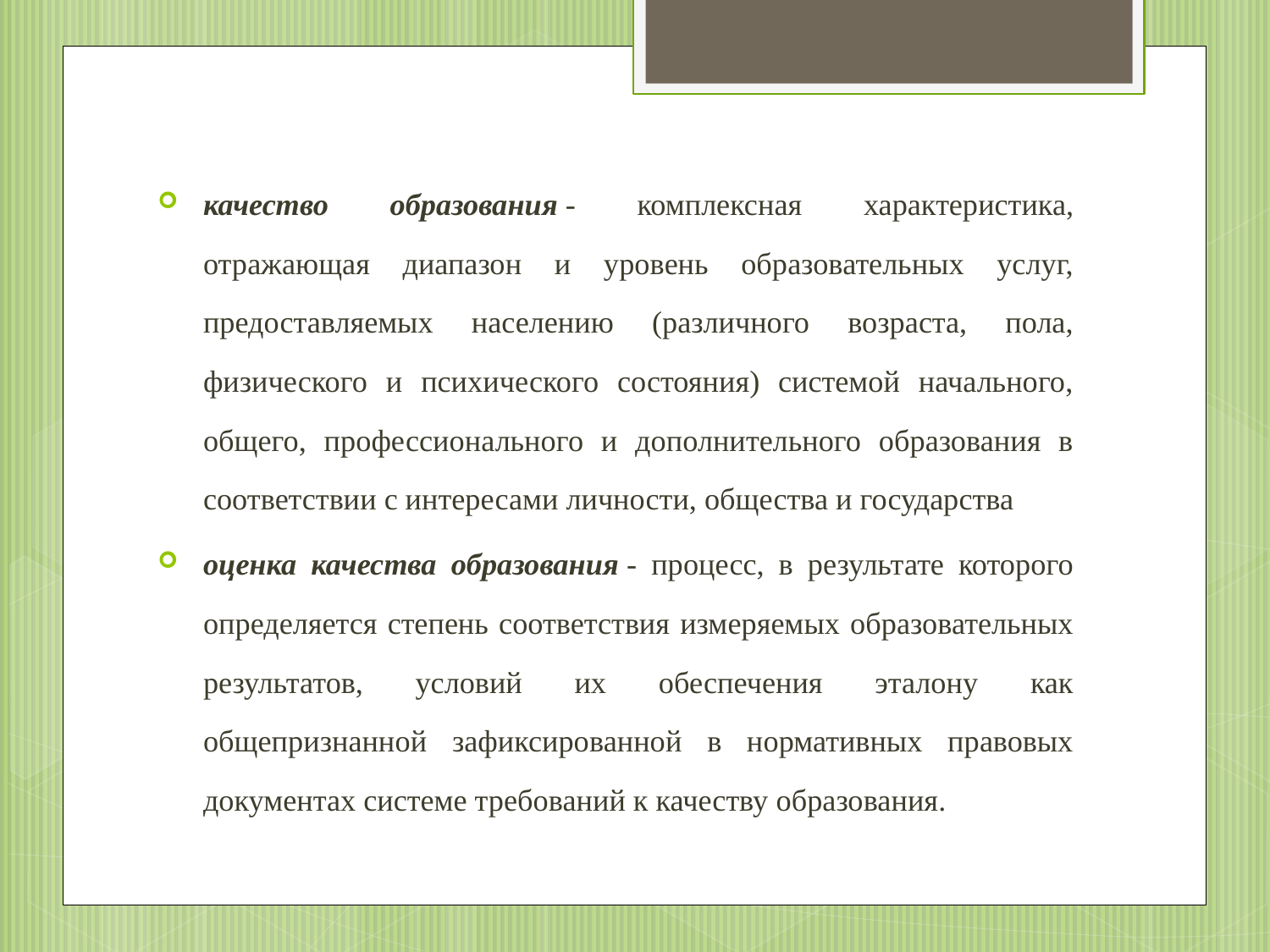

качество образования - комплексная характеристика, отражающая диапазон и уровень образовательных услуг, предоставляемых населению (различного возраста, пола, физического и психического состояния) системой начального, общего, профессионального и дополнительного образования в соответствии с интересами личности, общества и государства
оценка качества образования - процесс, в результате которого определяется степень соответствия измеряемых образовательных результатов, условий их обеспечения эталону как общепризнанной зафиксированной в нормативных правовых документах системе требований к качеству образования.